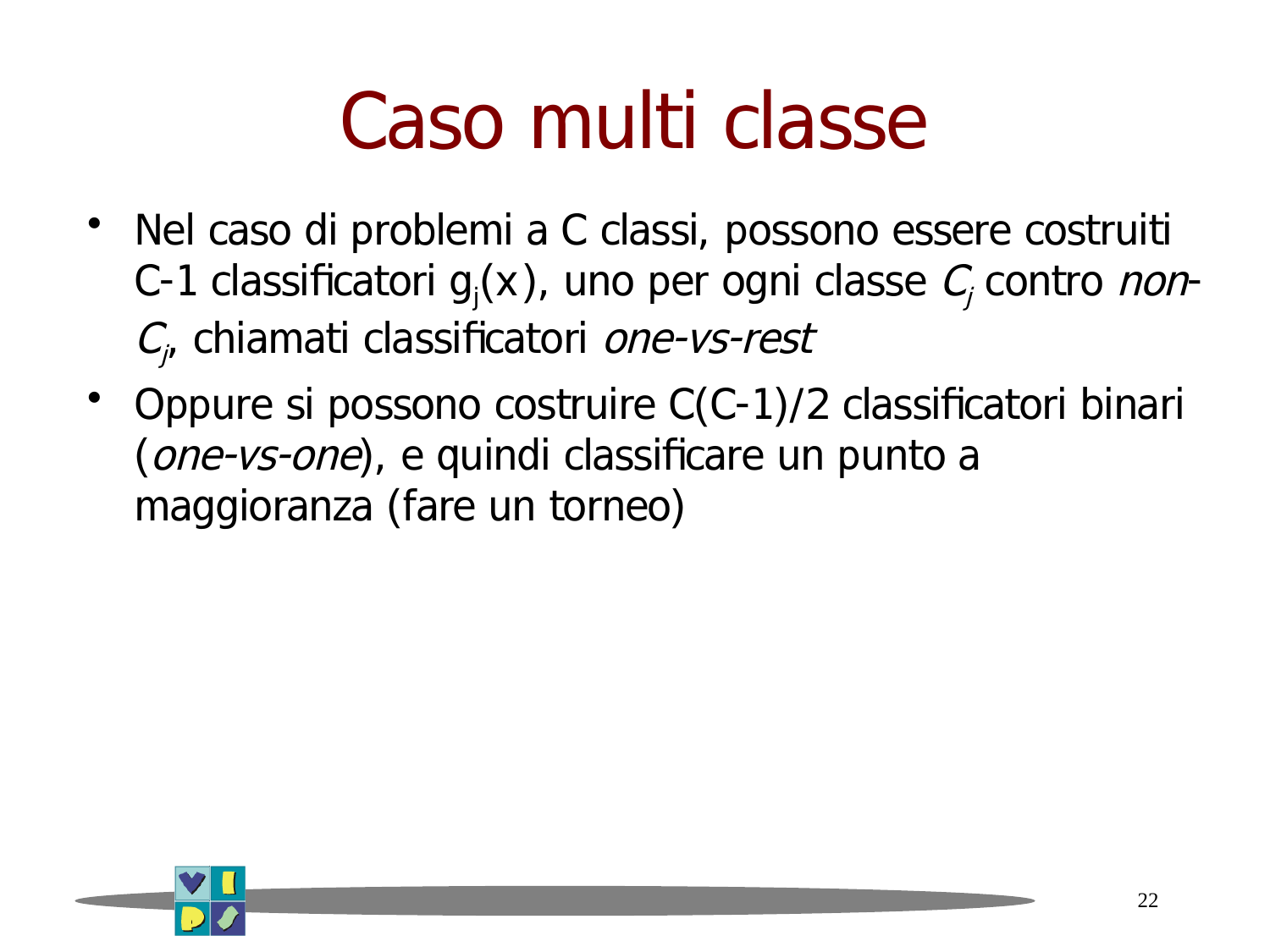

# Caso multi classe
Nel caso di problemi a C classi, possono essere costruiti C-1 classificatori gj(x), uno per ogni classe Cj contro non-Cj, chiamati classificatori one-vs-rest
Oppure si possono costruire C(C-1)/2 classificatori binari (one-vs-one), e quindi classificare un punto a maggioranza (fare un torneo)

22